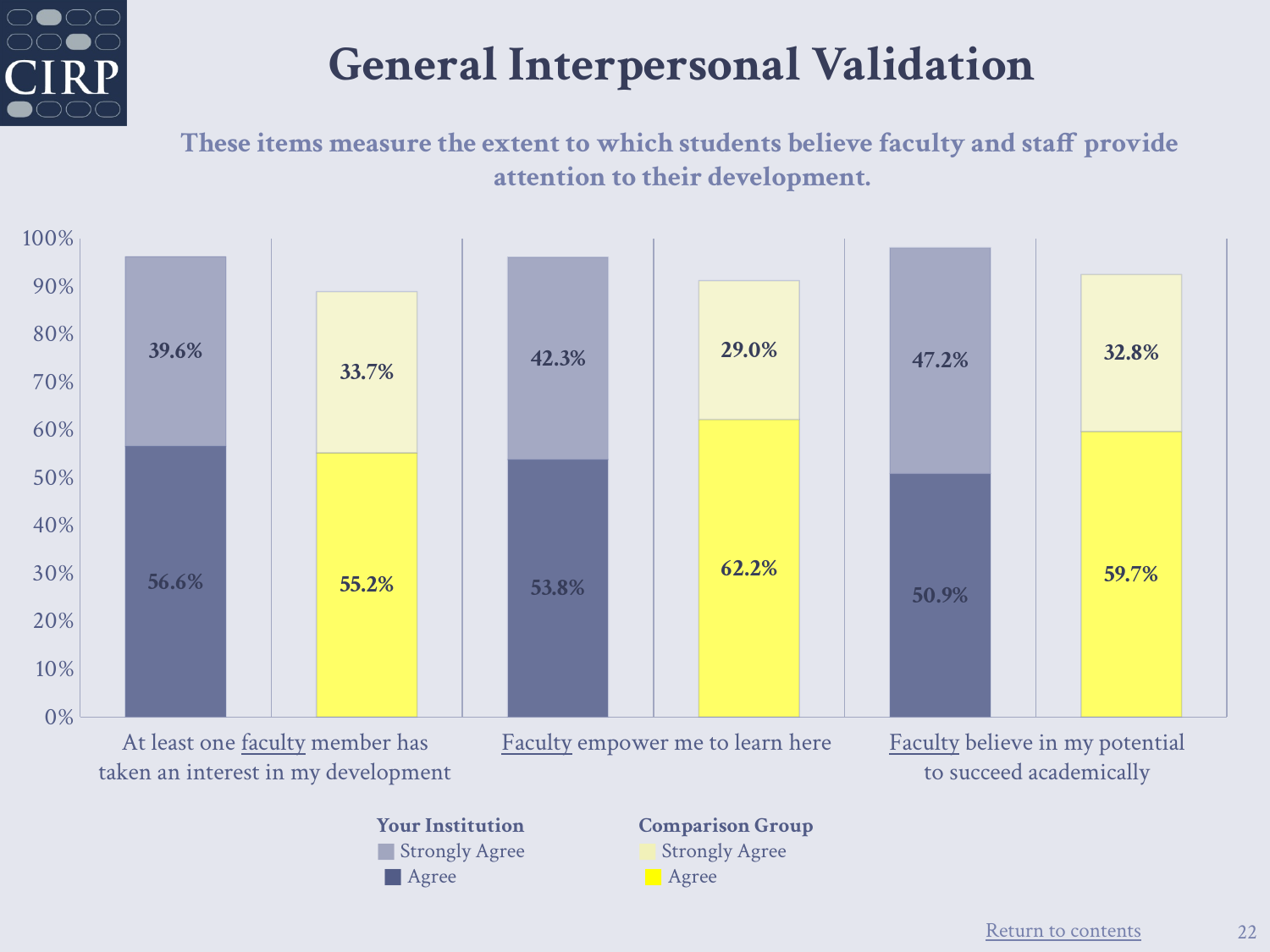

# General Interpersonal Validation These items measure the extent to which students believe faculty and staff provide attention to their development.

### Chart

| Category | Occasionally | Frequently |
|---|---|---|
| At least one faculty member has taken an interest in my development | 0.566 | 0.396 |
| At least one faculty member has taken an interest in my development | 0.552 | 0.337 |
| Faculty empower me to learn here | 0.538 | 0.423 |
| Faculty empower me to learn here | 0.622 | 0.29 |
| Faculty believe in my potential to succeed academically | 0.509 | 0.472 |
| Faculty believe in my potential to succeed academically | 0.597 | 0.328 |
At least one faculty member has taken an interest in my development
Faculty empower me to learn here
Faculty believe in my potential to succeed academically
Your Institution
■ Strongly Agree
■ Agree

Comparison Group
■ Strongly Agree
■ Agree

22